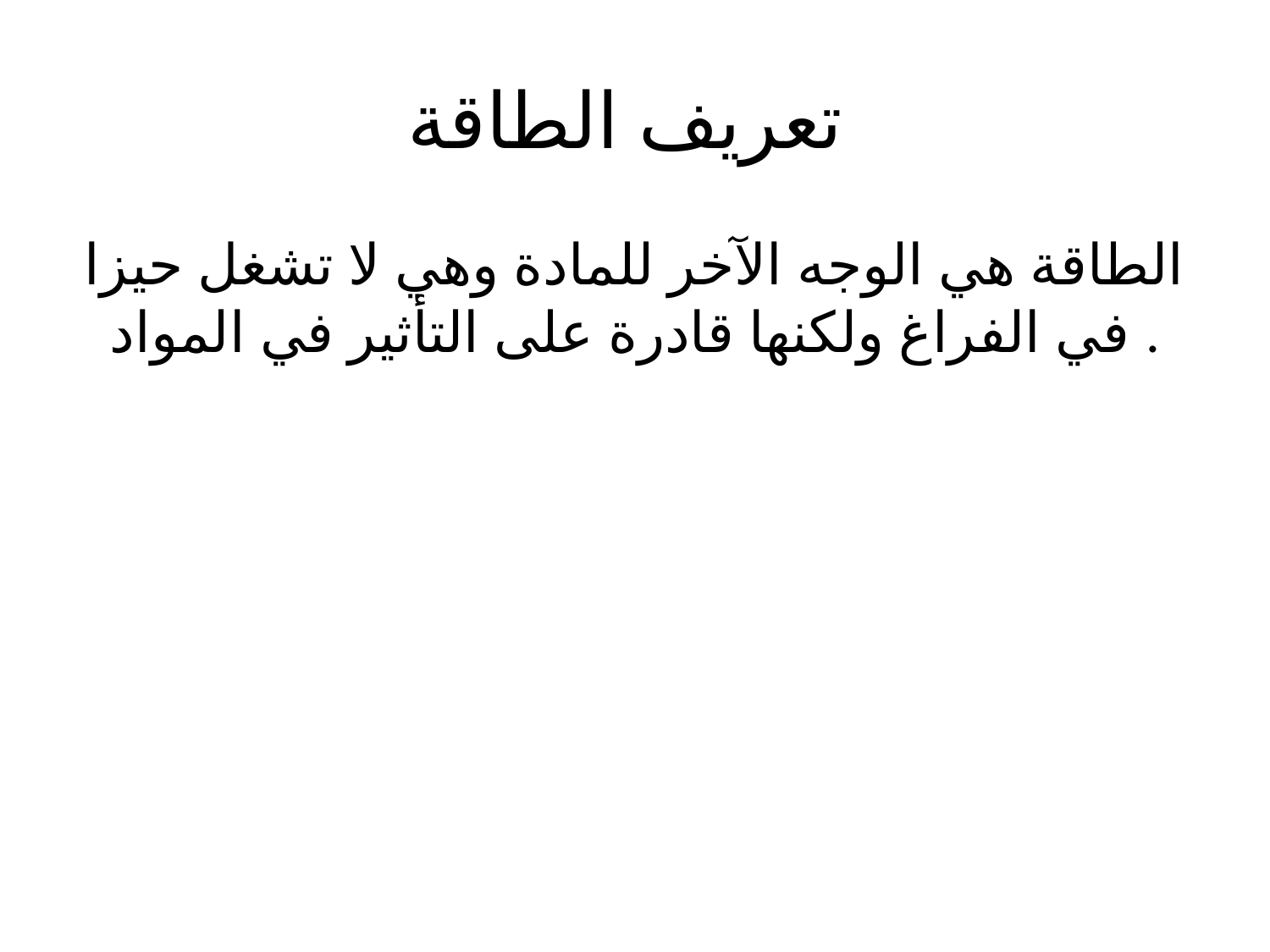

# تعريف الطاقة
الطاقة هي الوجه الآخر للمادة وهي لا تشغل حيزا في الفراغ ولكنها قادرة على التأثير في المواد .